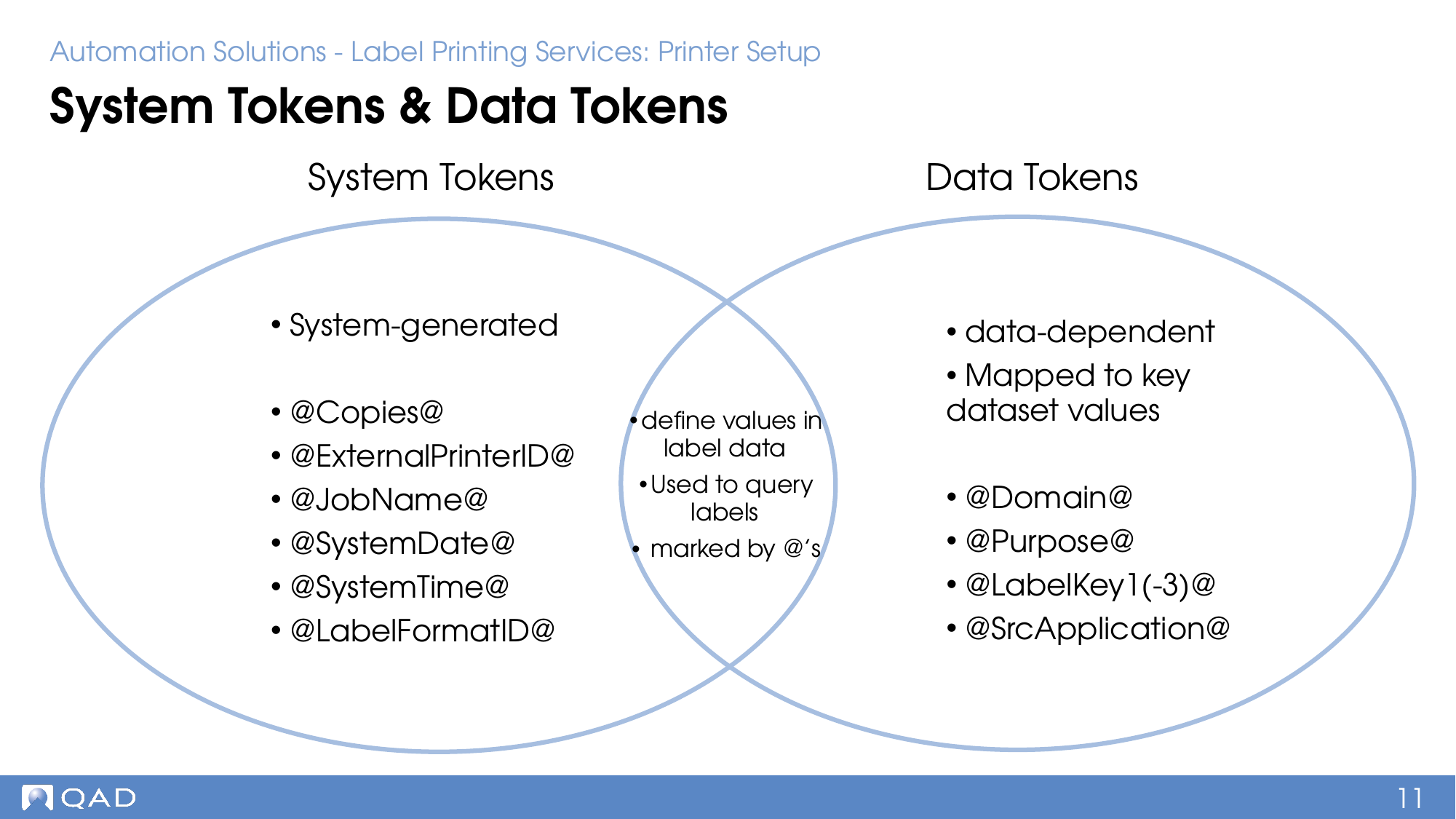

Automation Solutions - Label Printing Services: Printer Setup
# System Tokens & Data Tokens
Data Tokens
System Tokens
x
x
 System-generated

 @Copies@
 @ExternalPrinterID@
 @JobName@
 @SystemDate@
 @SystemTime@
 @LabelFormatID@

 data-dependent
 Mapped to key dataset values

 @Domain@
 @Purpose@
 @LabelKey1(-3)@
 @SrcApplication@

define values in label data
Used to query labels
 marked by @’s
11